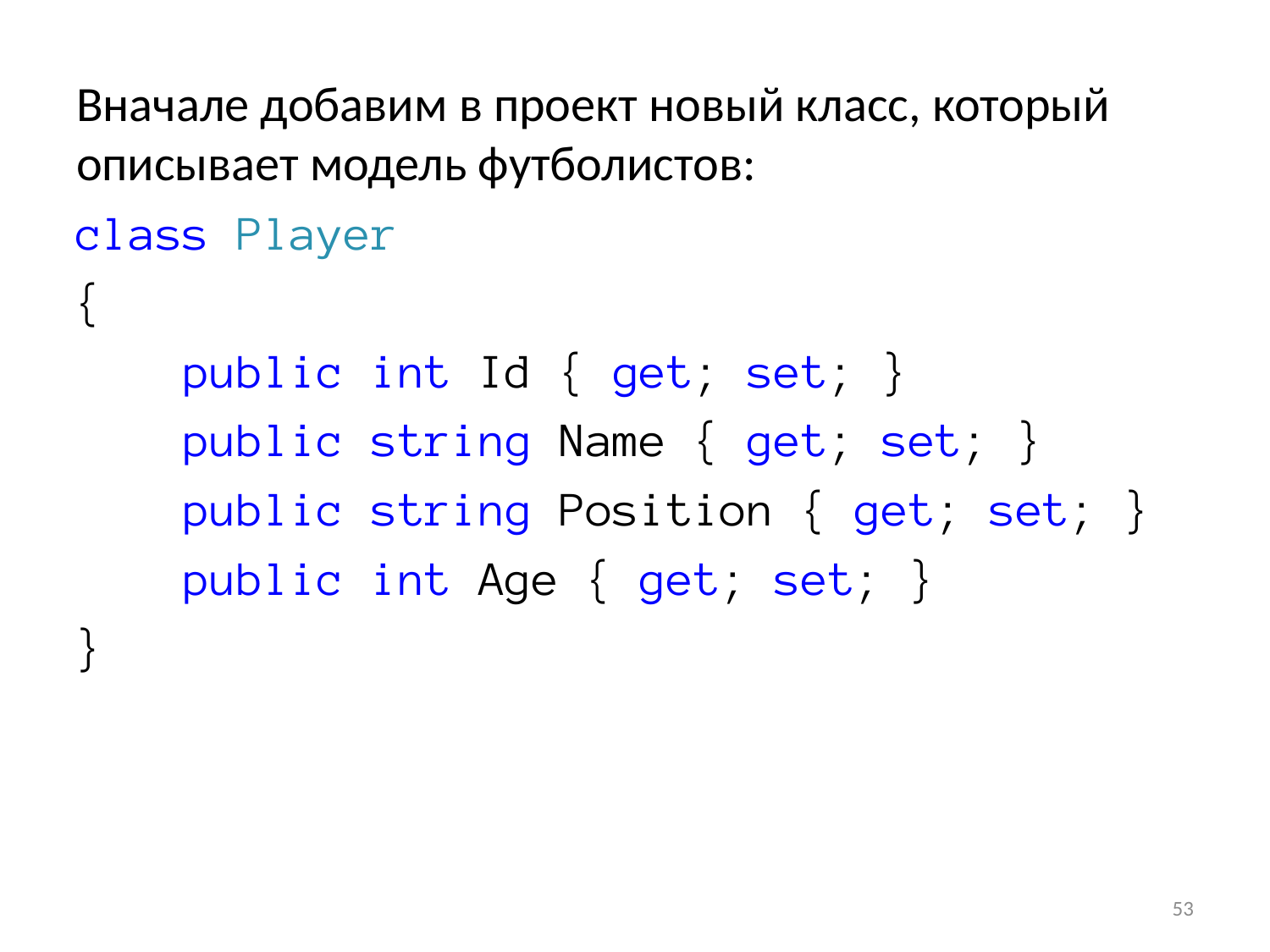

Вначале добавим в проект новый класс, который описывает модель футболистов:
class Player
{
    public int Id { get; set; }
    public string Name { get; set; }
    public string Position { get; set; }
    public int Age { get; set; }
}
53